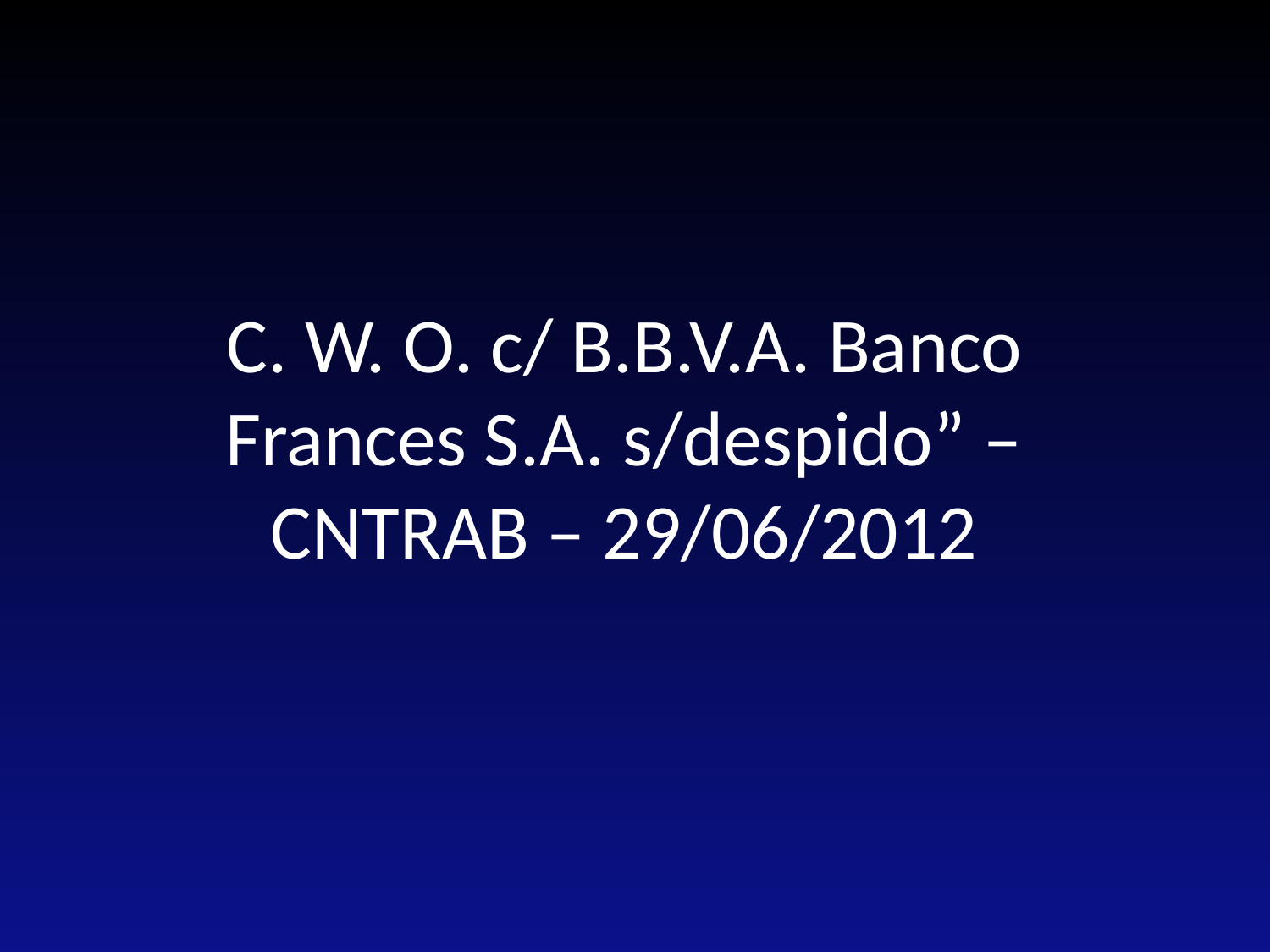

# C. W. O. c/ B.B.V.A. Banco Frances S.A. s/despido” – CNTRAB – 29/06/2012